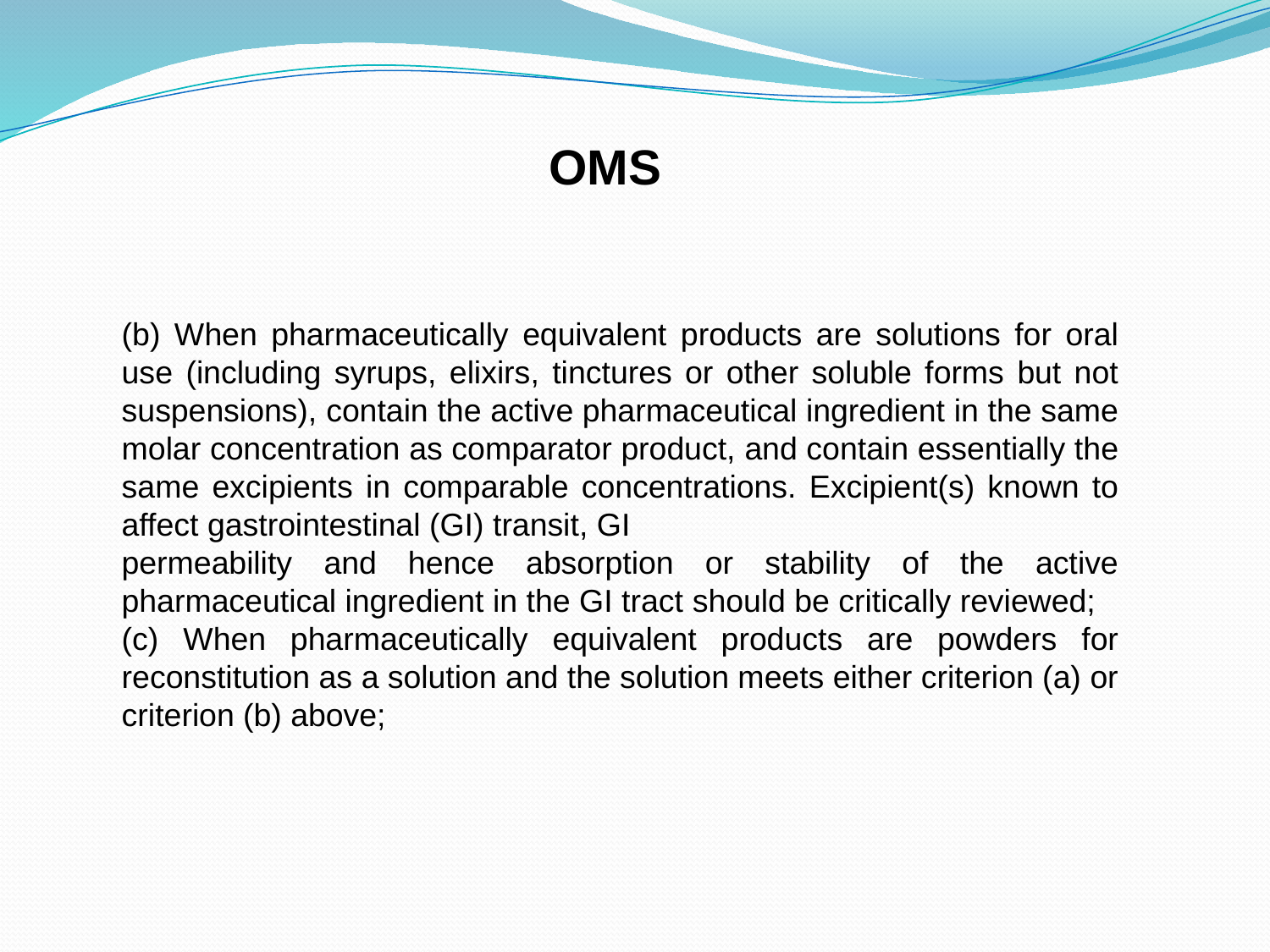

OMS
(b) When pharmaceutically equivalent products are solutions for oral use (including syrups, elixirs, tinctures or other soluble forms but not suspensions), contain the active pharmaceutical ingredient in the same molar concentration as comparator product, and contain essentially the same excipients in comparable concentrations. Excipient(s) known to affect gastrointestinal (GI) transit, GI
permeability and hence absorption or stability of the active pharmaceutical ingredient in the GI tract should be critically reviewed;
(c) When pharmaceutically equivalent products are powders for reconstitution as a solution and the solution meets either criterion (a) or criterion (b) above;